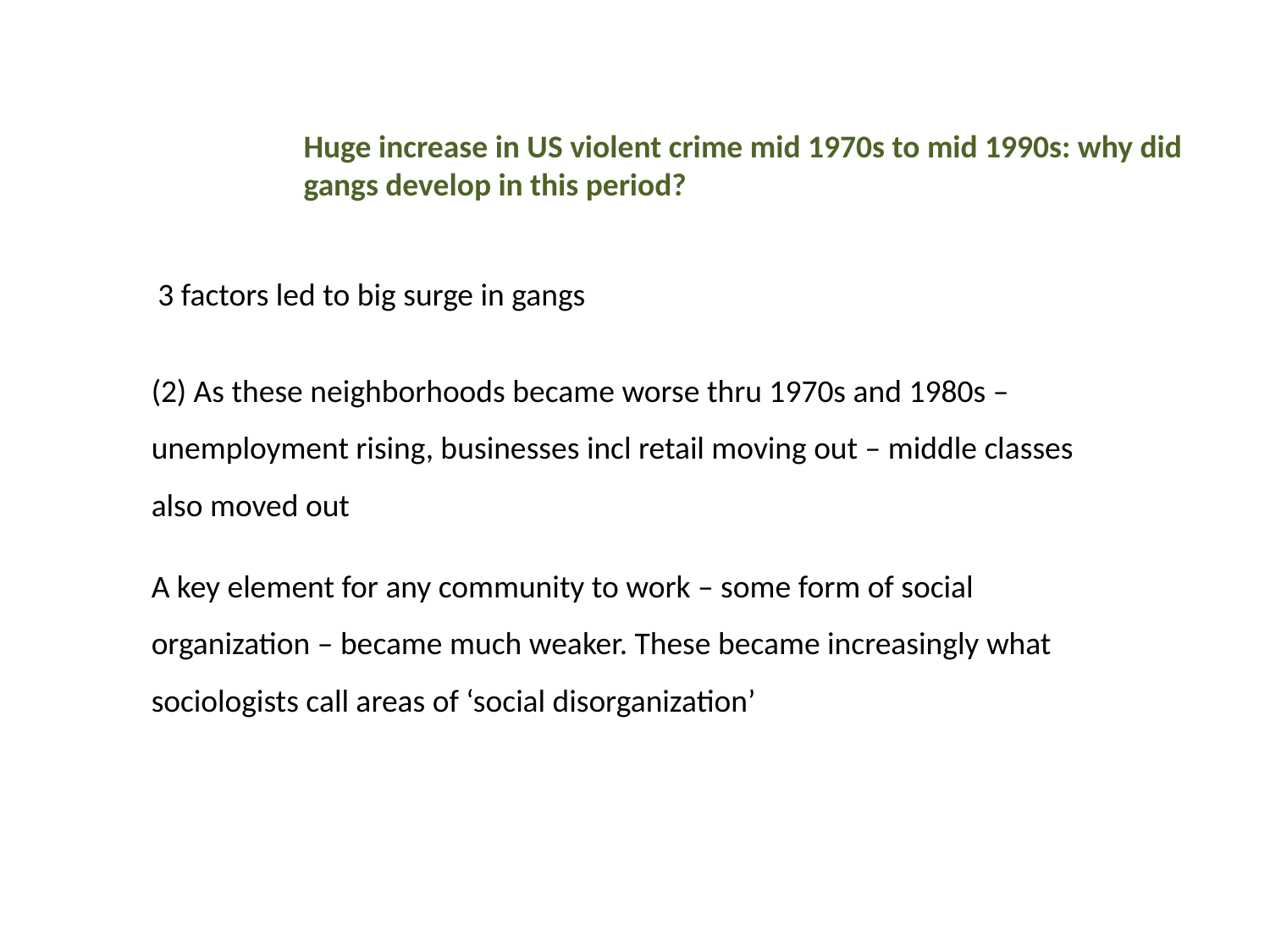

Huge increase in US violent crime mid 1970s to mid 1990s: why did gangs develop in this period?
3 factors led to big surge in gangs
(2) As these neighborhoods became worse thru 1970s and 1980s – unemployment rising, businesses incl retail moving out – middle classes also moved out
A key element for any community to work – some form of social organization – became much weaker. These became increasingly what sociologists call areas of ‘social disorganization’